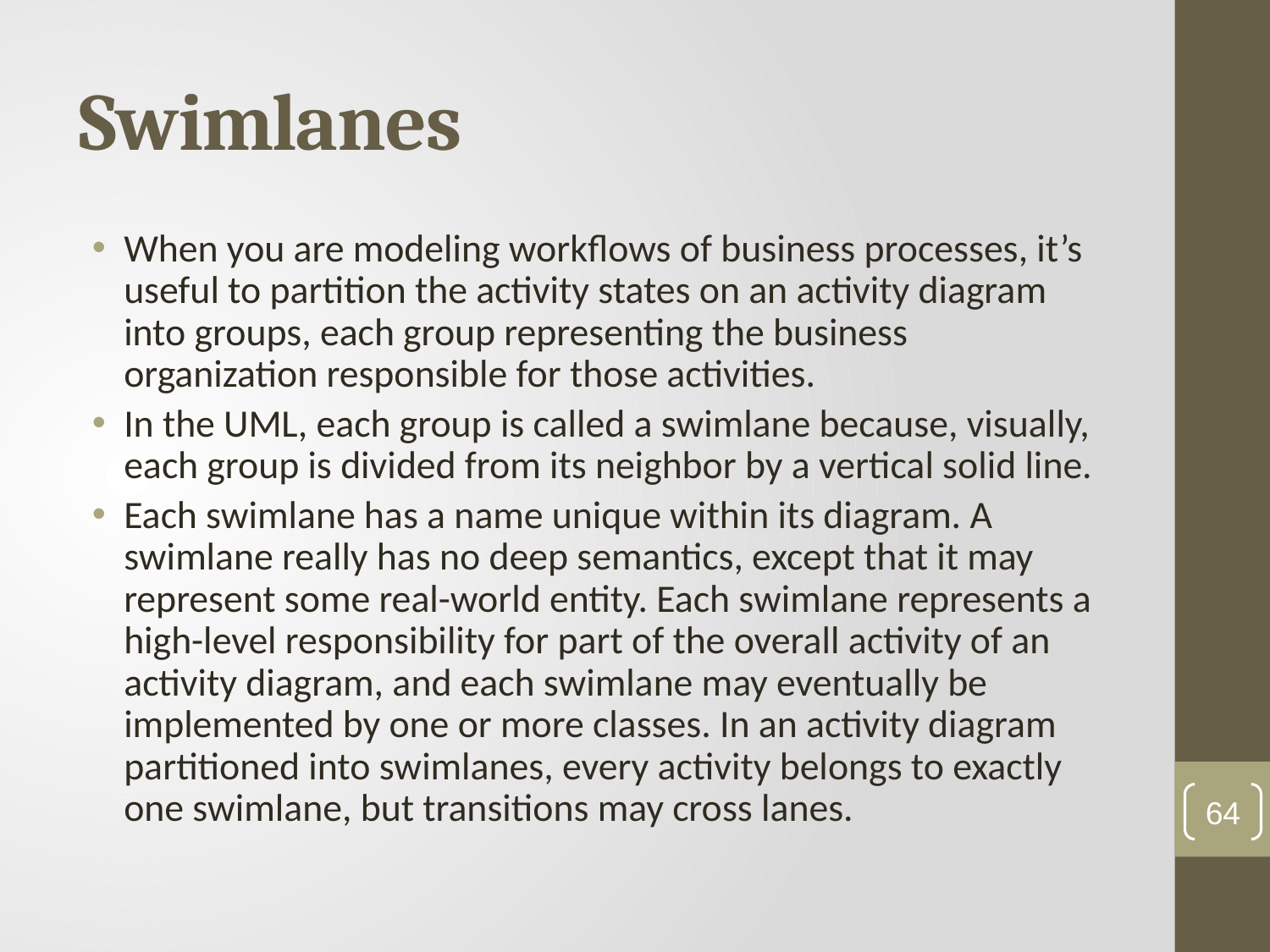

# Swimlanes
When you are modeling workflows of business processes, it’s useful to partition the activity states on an activity diagram into groups, each group representing the business organization responsible for those activities.
In the UML, each group is called a swimlane because, visually, each group is divided from its neighbor by a vertical solid line.
Each swimlane has a name unique within its diagram. A swimlane really has no deep semantics, except that it may represent some real-world entity. Each swimlane represents a high-level responsibility for part of the overall activity of an activity diagram, and each swimlane may eventually be implemented by one or more classes. In an activity diagram partitioned into swimlanes, every activity belongs to exactly one swimlane, but transitions may cross lanes.

64